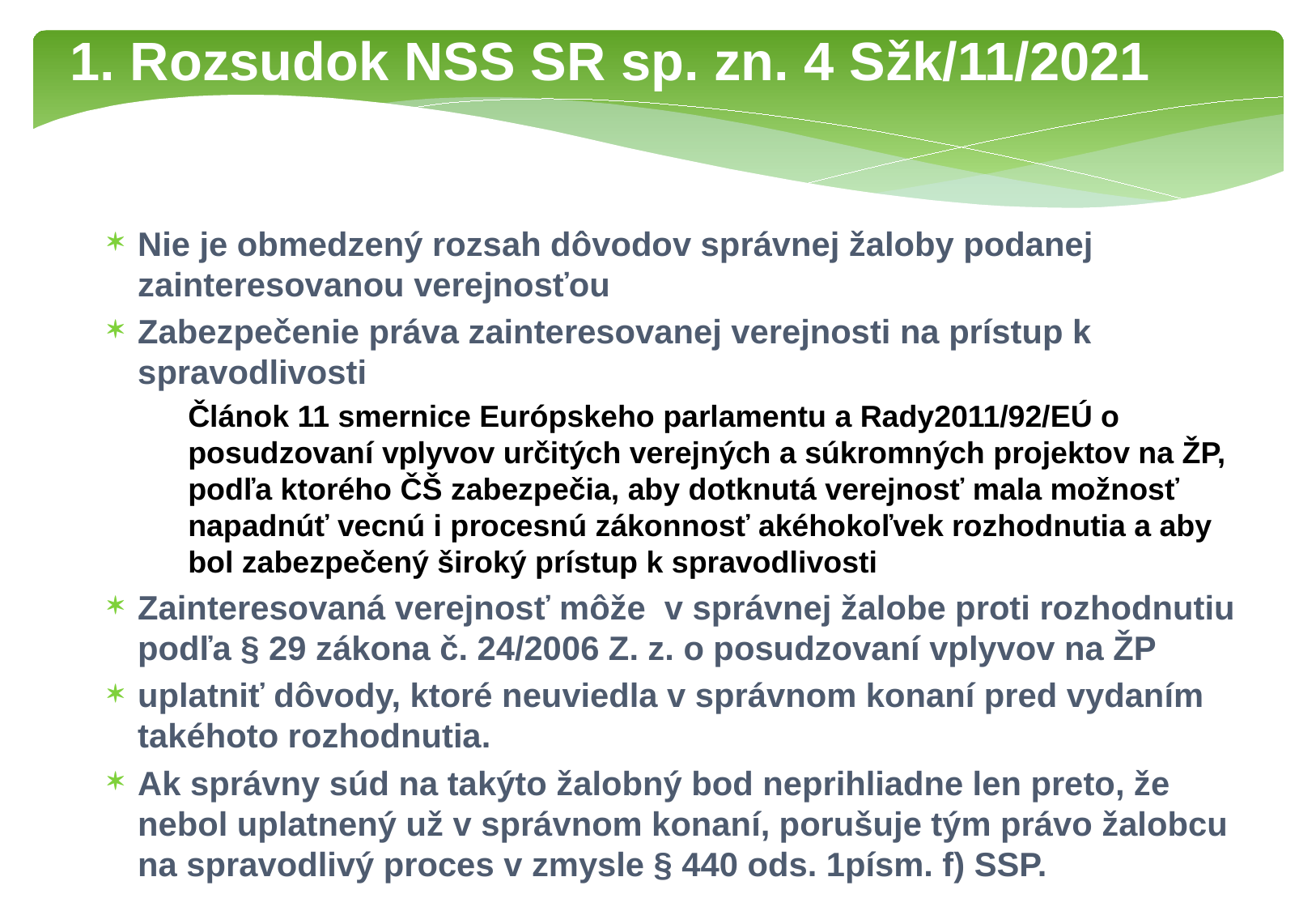

1. Rozsudok NSS SR sp. zn. 4 Sžk/11/2021
Nie je obmedzený rozsah dôvodov správnej žaloby podanej zainteresovanou verejnosťou
Zabezpečenie práva zainteresovanej verejnosti na prístup k spravodlivosti
Článok 11 smernice Európskeho parlamentu a Rady2011/92/EÚ o posudzovaní vplyvov určitých verejných a súkromných projektov na ŽP, podľa ktorého ČŠ zabezpečia, aby dotknutá verejnosť mala možnosť napadnúť vecnú i procesnú zákonnosť akéhokoľvek rozhodnutia a aby bol zabezpečený široký prístup k spravodlivosti
Zainteresovaná verejnosť môže  v správnej žalobe proti rozhodnutiu podľa § 29 zákona č. 24/2006 Z. z. o posudzovaní vplyvov na ŽP
uplatniť dôvody, ktoré neuviedla v správnom konaní pred vydaním takéhoto rozhodnutia.
Ak správny súd na takýto žalobný bod neprihliadne len preto, že nebol uplatnený už v správnom konaní, porušuje tým právo žalobcu na spravodlivý proces v zmysle § 440 ods. 1písm. f) SSP.